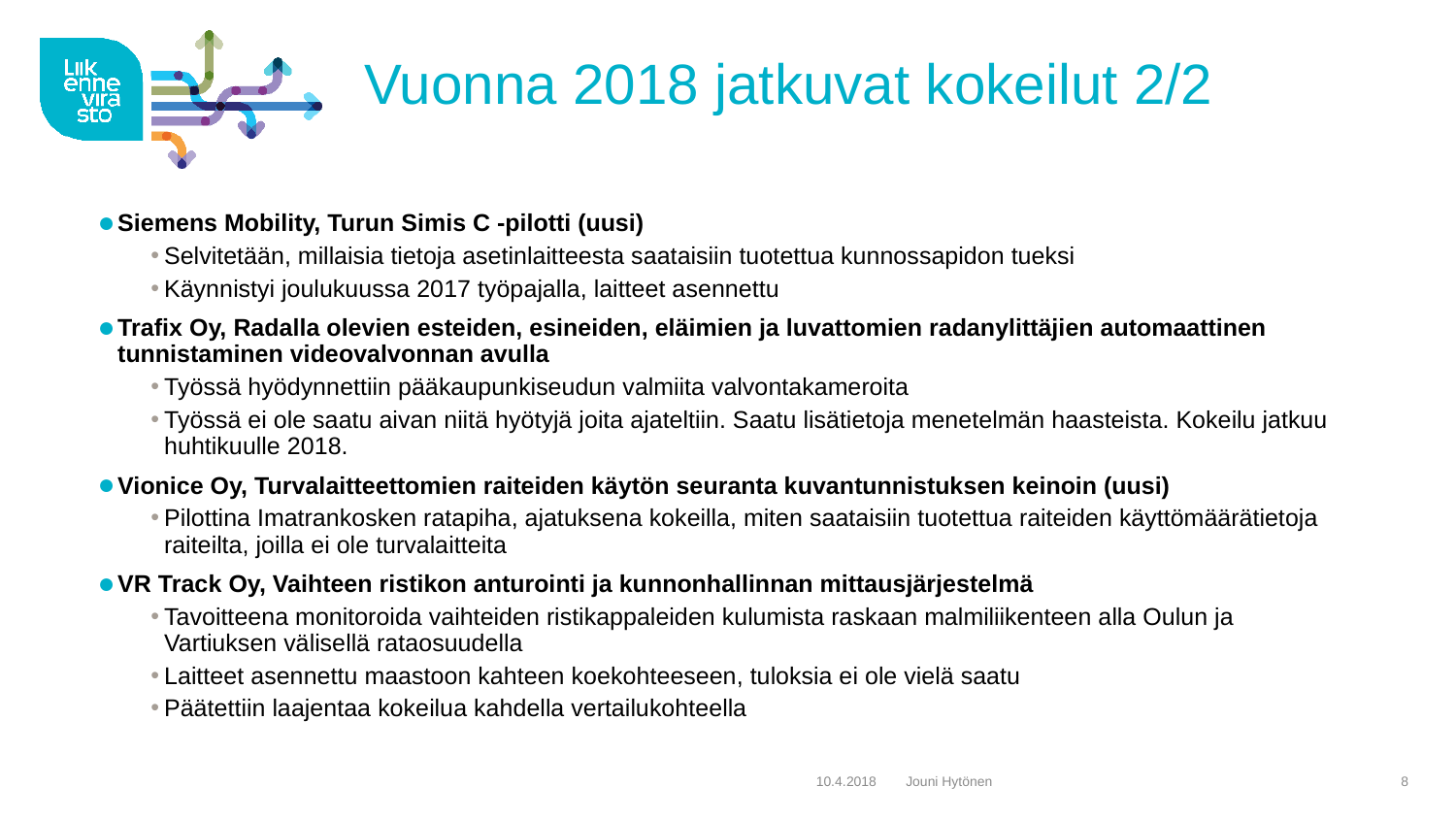

# Vuonna 2018 jatkuvat kokeilut 2/2
Siemens Mobility, Turun Simis C -pilotti (uusi)
Selvitetään, millaisia tietoja asetinlaitteesta saataisiin tuotettua kunnossapidon tueksi
Käynnistyi joulukuussa 2017 työpajalla, laitteet asennettu
Trafix Oy, Radalla olevien esteiden, esineiden, eläimien ja luvattomien radanylittäjien automaattinen tunnistaminen videovalvonnan avulla
Työssä hyödynnettiin pääkaupunkiseudun valmiita valvontakameroita
Työssä ei ole saatu aivan niitä hyötyjä joita ajateltiin. Saatu lisätietoja menetelmän haasteista. Kokeilu jatkuu huhtikuulle 2018.
Vionice Oy, Turvalaitteettomien raiteiden käytön seuranta kuvantunnistuksen keinoin (uusi)
Pilottina Imatrankosken ratapiha, ajatuksena kokeilla, miten saataisiin tuotettua raiteiden käyttömäärätietoja raiteilta, joilla ei ole turvalaitteita
VR Track Oy, Vaihteen ristikon anturointi ja kunnonhallinnan mittausjärjestelmä
Tavoitteena monitoroida vaihteiden ristikappaleiden kulumista raskaan malmiliikenteen alla Oulun ja Vartiuksen välisellä rataosuudella
Laitteet asennettu maastoon kahteen koekohteeseen, tuloksia ei ole vielä saatu
Päätettiin laajentaa kokeilua kahdella vertailukohteella

10.4.2018
Jouni Hytönen
8